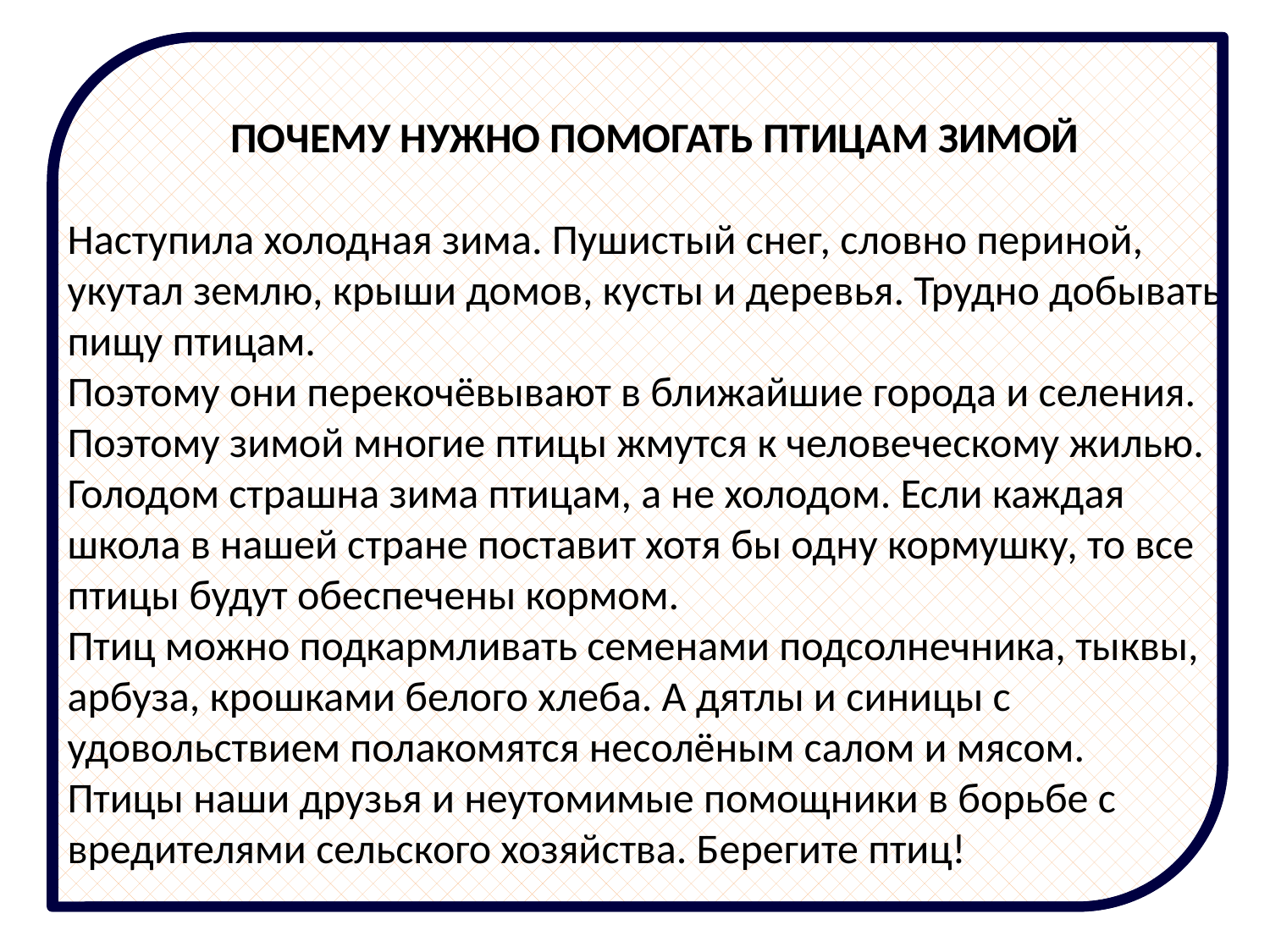

ПОЧЕМУ НУЖНО ПОМОГАТЬ ПТИЦАМ ЗИМОЙ

Наступила холодная зима. Пушистый снег, словно периной, укутал землю, крыши домов, кусты и деревья. Трудно добывать пищу птицам.
Поэтому они перекочёвывают в ближайшие города и селения. Поэтому зимой многие птицы жмутся к человеческому жилью.
Голодом страшна зима птицам, а не холодом. Если каждая школа в нашей стране поставит хотя бы одну кормушку, то все птицы будут обеспечены кормом.
Птиц можно подкармливать семенами подсолнечника, тыквы, арбуза, крошками белого хлеба. А дятлы и синицы с удовольствием полакомятся несолёным салом и мясом.
Птицы наши друзья и неутомимые помощники в борьбе с вредителями сельского хозяйства. Берегите птиц!